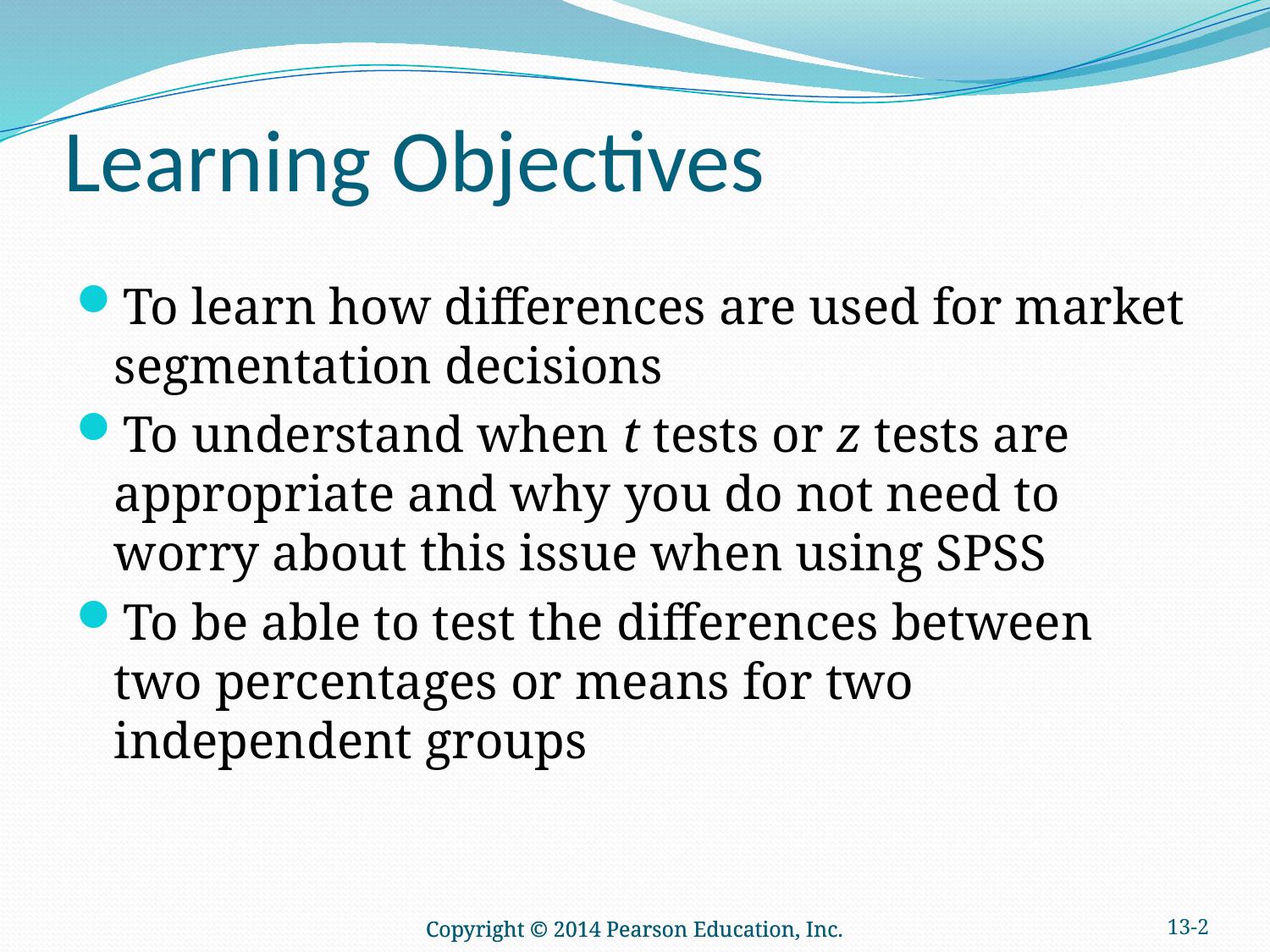

# Learning Objectives
To learn how differences are used for market segmentation decisions
To understand when t tests or z tests are appropriate and why you do not need to worry about this issue when using SPSS
To be able to test the differences between two percentages or means for two independent groups